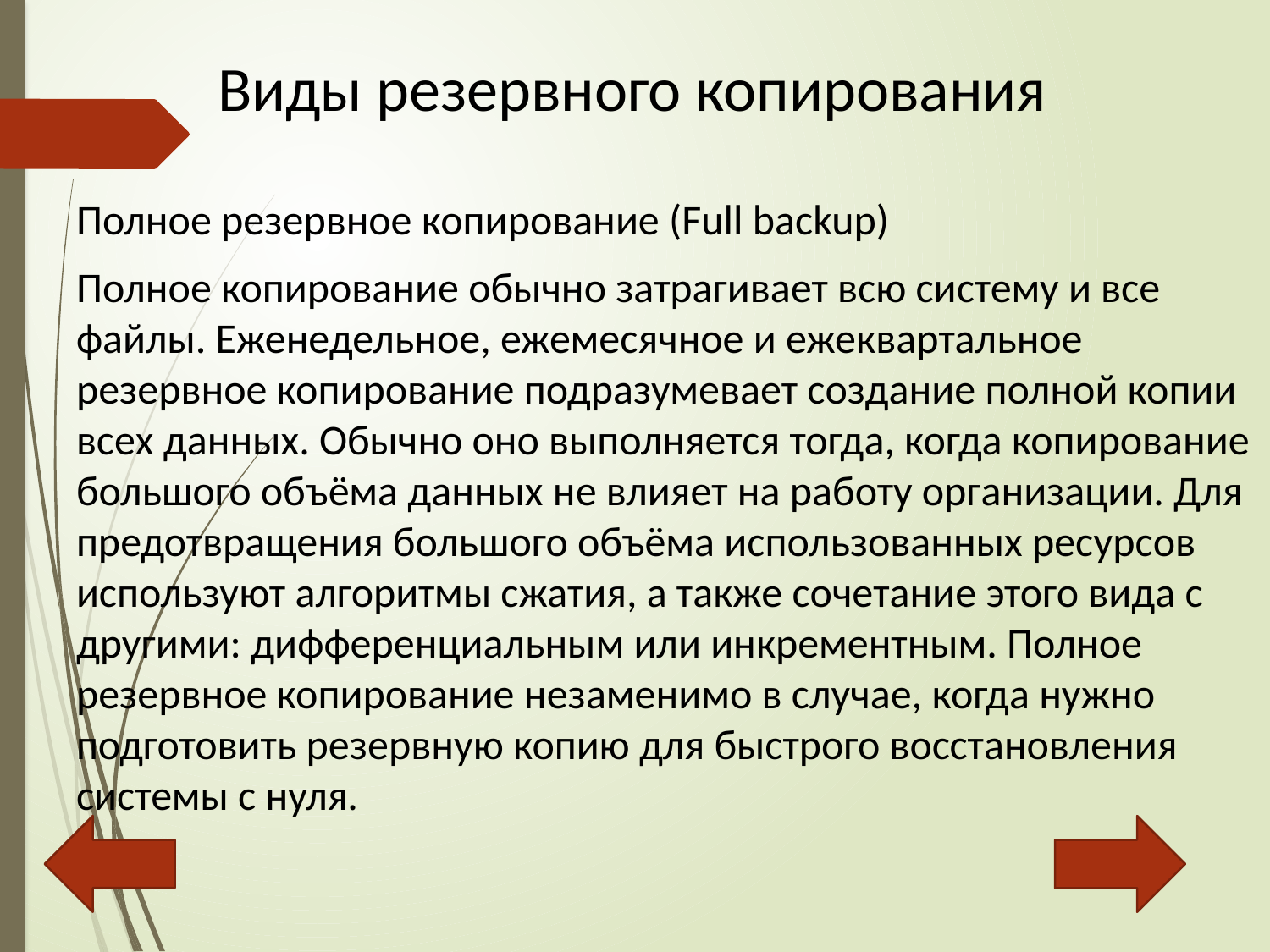

# Виды резервного копирования
Полное резервное копирование (Full backup)
Полное копирование обычно затрагивает всю систему и все файлы. Еженедельное, ежемесячное и ежеквартальное резервное копирование подразумевает создание полной копии всех данных. Обычно оно выполняется тогда, когда копирование большого объёма данных не влияет на работу организации. Для предотвращения большого объёма использованных ресурсов используют алгоритмы сжатия, а также сочетание этого вида с другими: дифференциальным или инкрементным. Полное резервное копирование незаменимо в случае, когда нужно подготовить резервную копию для быстрого восстановления системы с нуля.